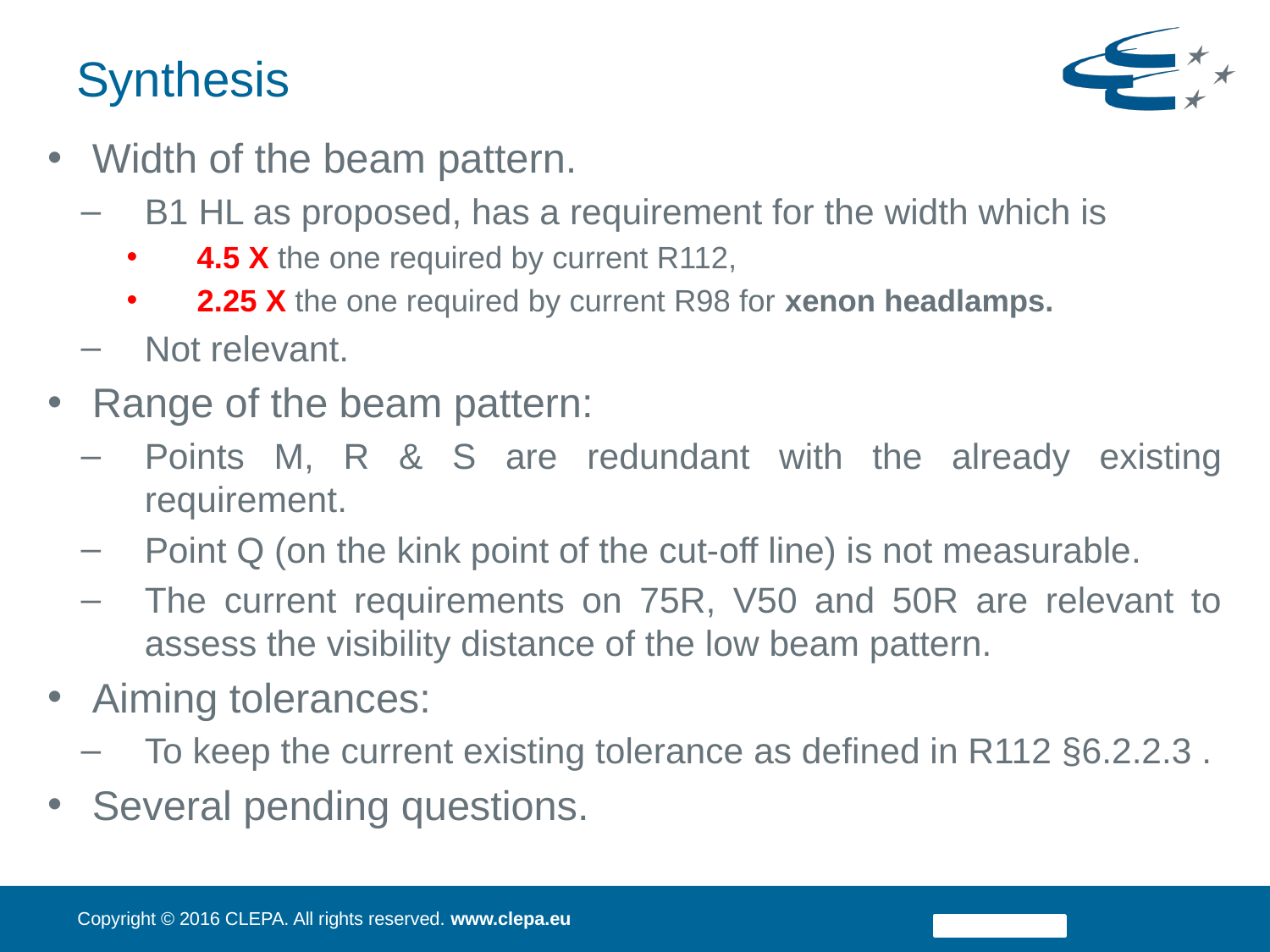

# Synthesis
Width of the beam pattern.
B1 HL as proposed, has a requirement for the width which is
4.5 X the one required by current R112,
2.25 X the one required by current R98 for xenon headlamps.
Not relevant.
Range of the beam pattern:
Points M, R & S are redundant with the already existing requirement.
Point Q (on the kink point of the cut-off line) is not measurable.
The current requirements on 75R, V50 and 50R are relevant to assess the visibility distance of the low beam pattern.
Aiming tolerances:
To keep the current existing tolerance as defined in R112 §6.2.2.3 .
Several pending questions.